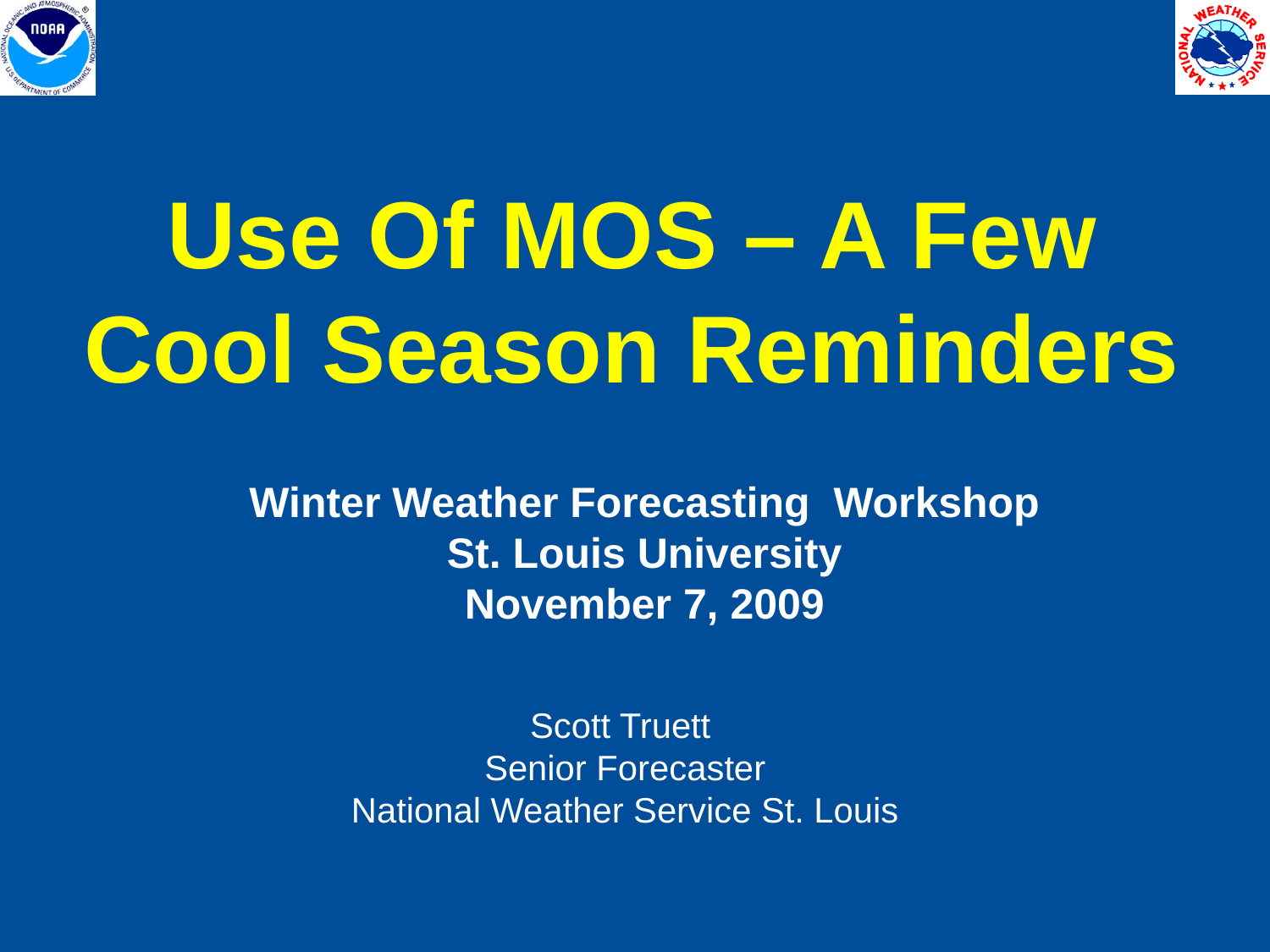

# Use Of MOS – A Few Cool Season Reminders
Winter Weather Forecasting  Workshop
St. Louis University
November 7, 2009
Scott Truett
Senior Forecaster
National Weather Service St. Louis